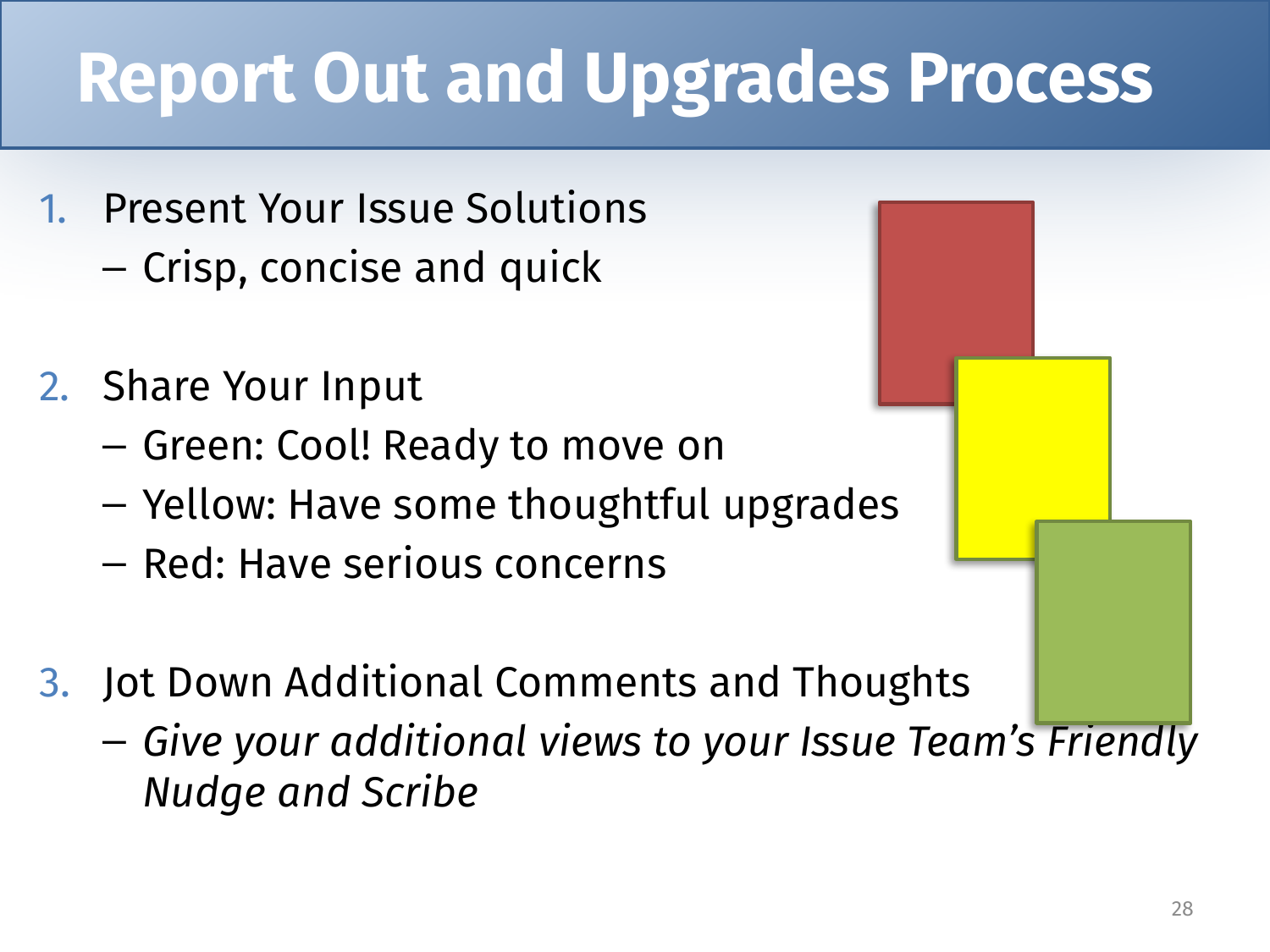

# Report Out and Upgrades Process
Present Your Issue Solutions
Crisp, concise and quick

Share Your Input
Green: Cool! Ready to move on
Yellow: Have some thoughtful upgrades
Red: Have serious concerns

Jot Down Additional Comments and Thoughts
Give your additional views to your Issue Team’s Friendly Nudge and Scribe

28